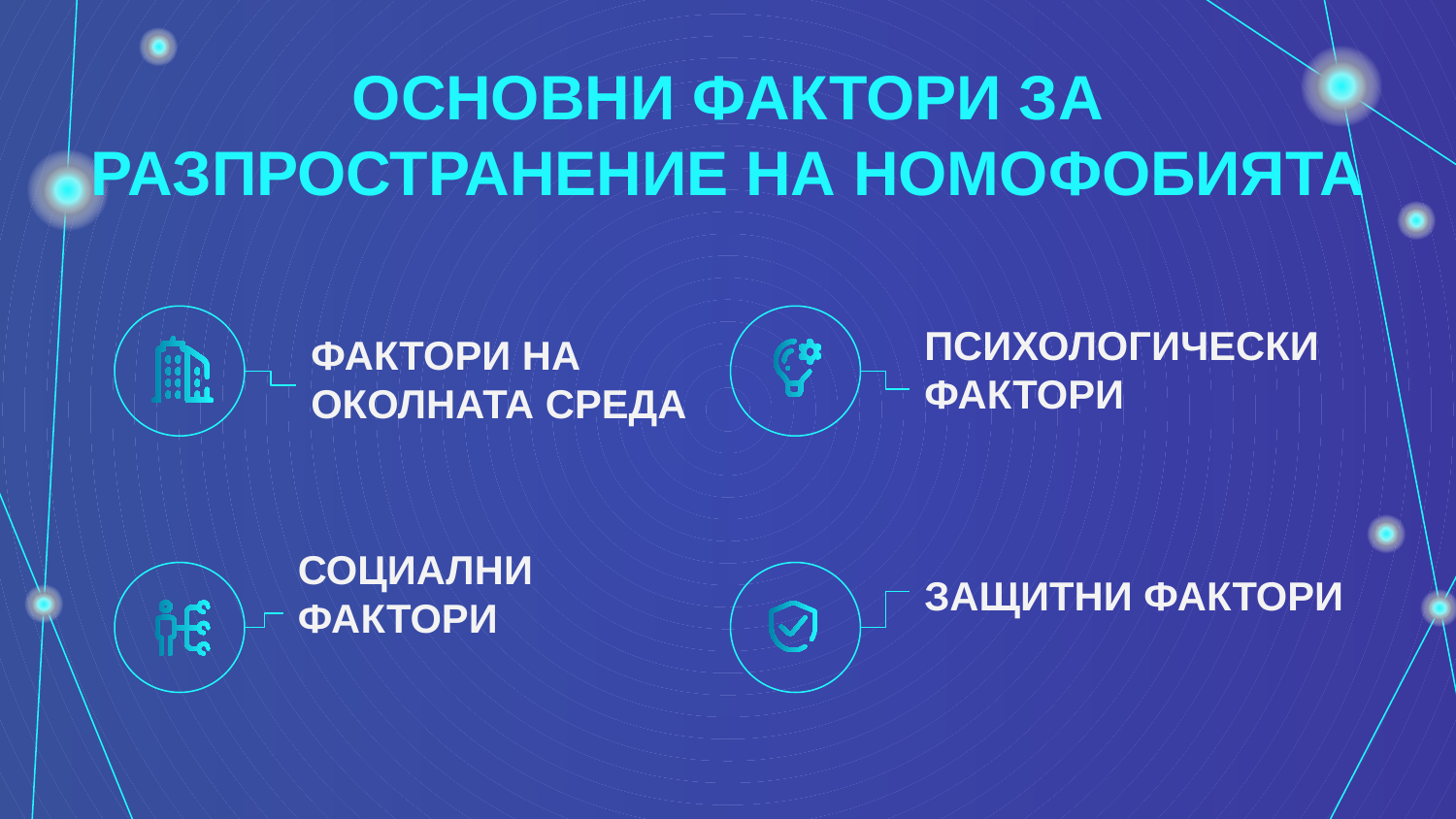

# ОСНОВНИ ФАКТОРИ ЗА РАЗПРОСТРАНЕНИЕ НА НОМОФОБИЯТА

ФАКТОРИ НА ОКОЛНАТА СРЕДА

ПСИХОЛОГИЧЕСКИ ФАКТОРИ
ЗАЩИТНИ ФАКТОРИ

СОЦИАЛНИ ФАКТОРИ